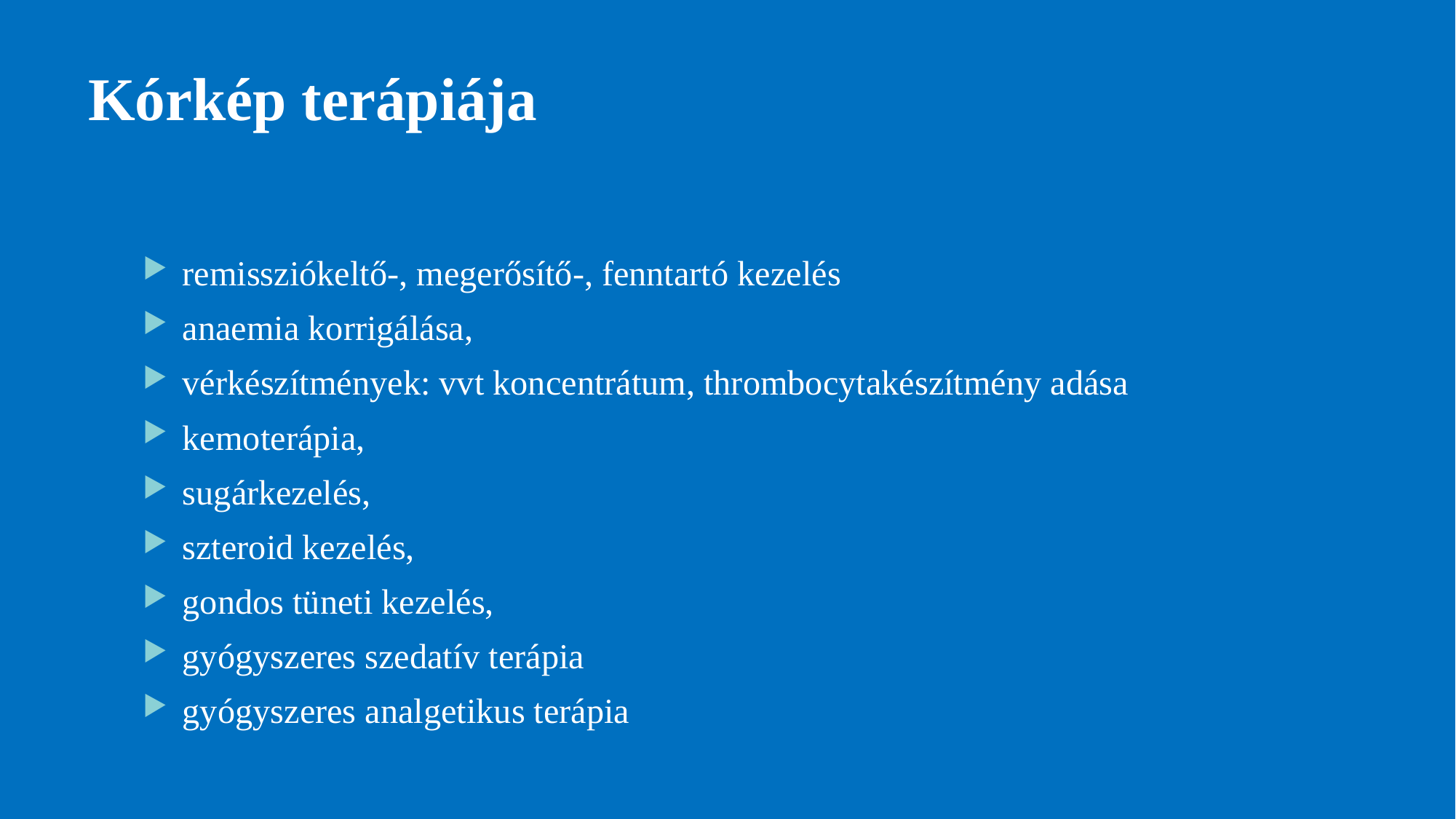

# Kórkép terápiája
remissziókeltő-, megerősítő-, fenntartó kezelés
anaemia korrigálása,
vérkészítmények: vvt koncentrátum, thrombocytakészítmény adása
kemoterápia,
sugárkezelés,
szteroid kezelés,
gondos tüneti kezelés,
gyógyszeres szedatív terápia
gyógyszeres analgetikus terápia